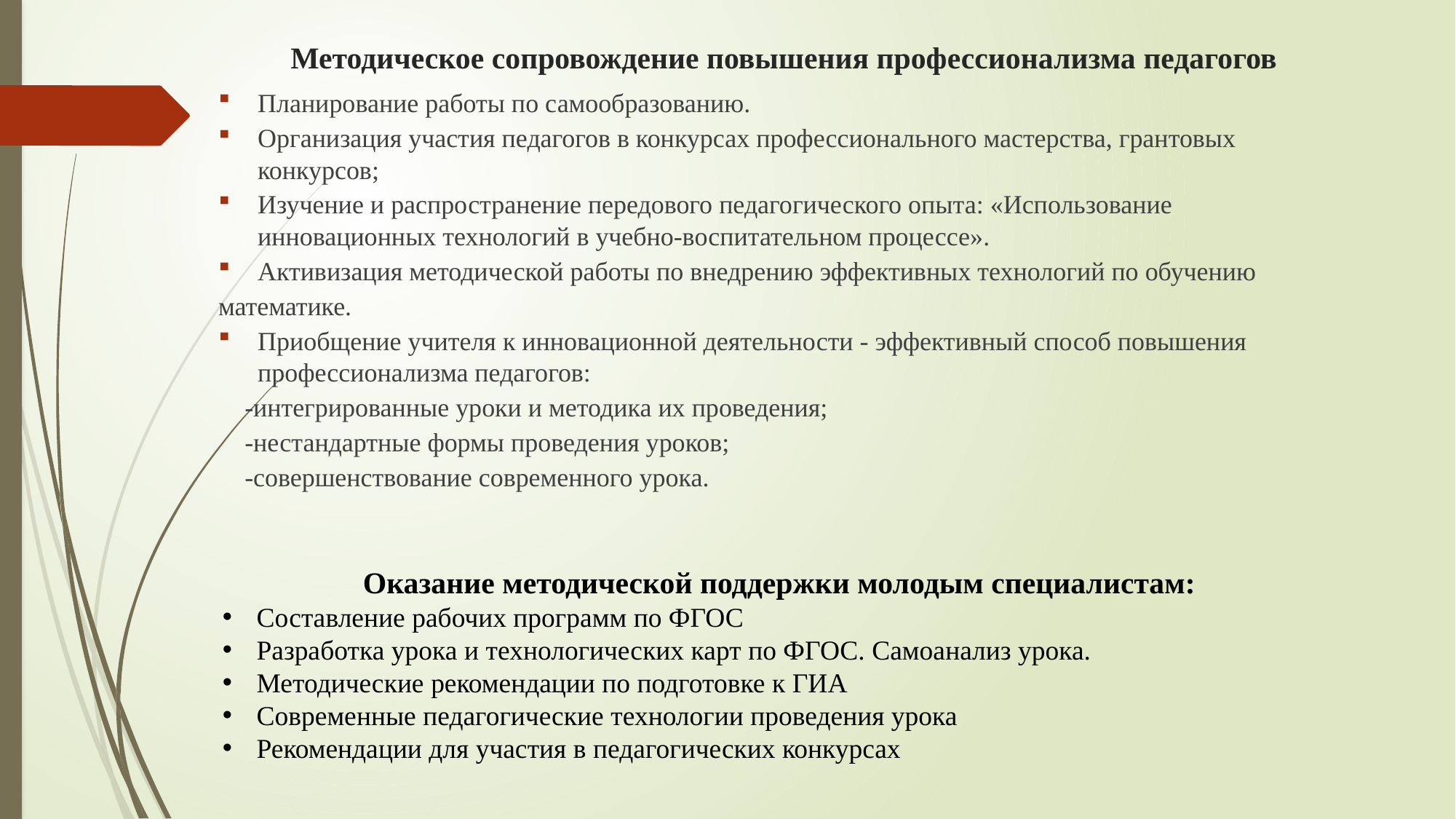

# Методическое сопровождение повышения профессионализма педагогов
Планирование работы по самообразованию.
Организация участия педагогов в конкурсах профессионального мастерства, грантовых конкурсов;
Изучение и распространение передового педагогического опыта: «Использование инновационных технологий в учебно-воспитательном процессе».
Активизация методической работы по внедрению эффективных технологий по обучению
математике.
Приобщение учителя к инновационной деятельности - эффективный способ повышения профессионализма педагогов:
	-интегрированные уроки и методика их проведения;
	-нестандартные формы проведения уроков;
	-совершенствование современного урока.

Оказание методической поддержки молодым специалистам:
Составление рабочих программ по ФГОС
Разработка урока и технологических карт по ФГОС. Самоанализ урока.
Методические рекомендации по подготовке к ГИА
Современные педагогические технологии проведения урока
Рекомендации для участия в педагогических конкурсах